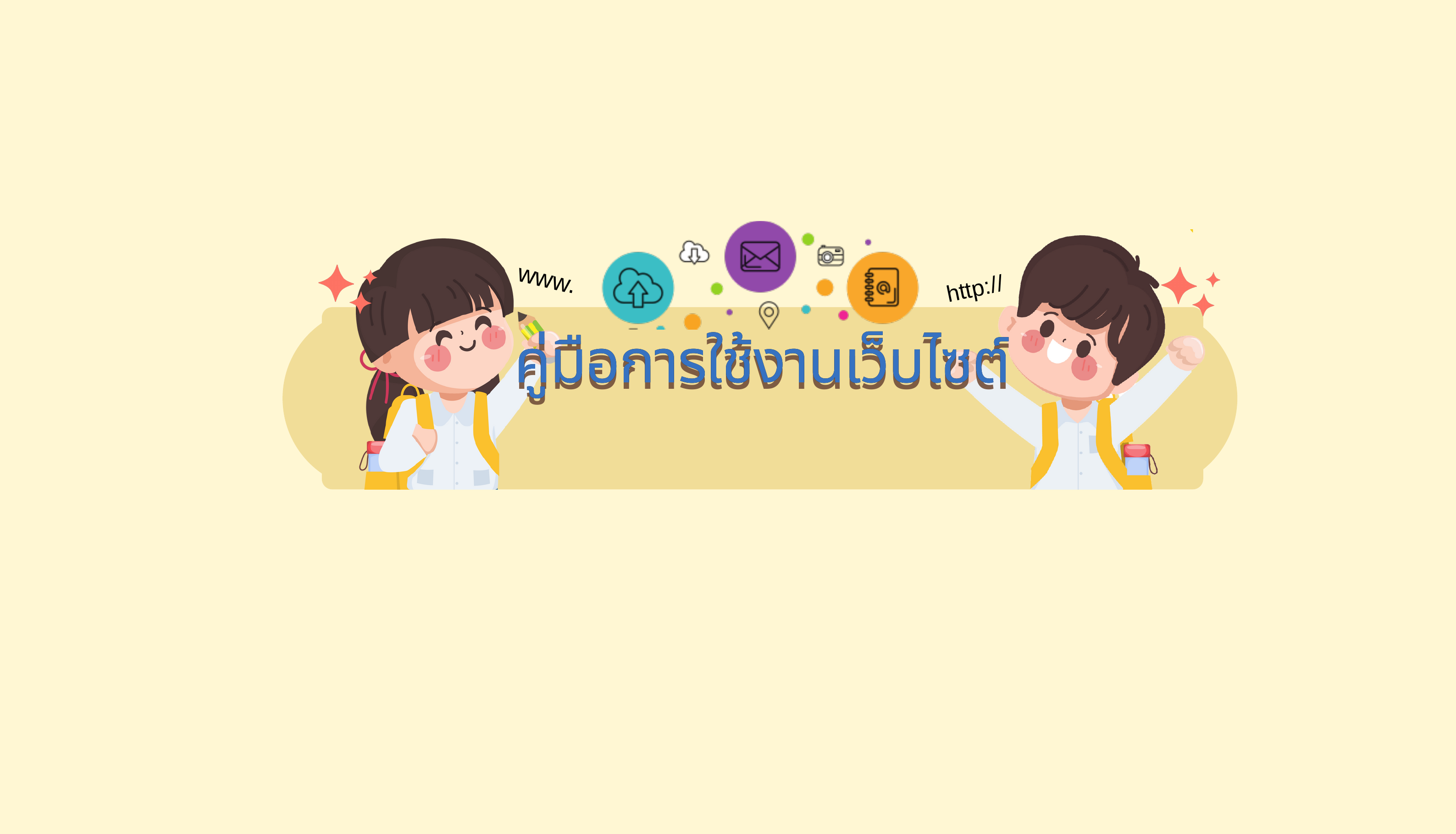

www.

http://

คู่มือการใช้งานเว็บไซต์
คู่มือการใช้งานเว็บไซต์
คู่มือการใช้งานเว็บไซต์